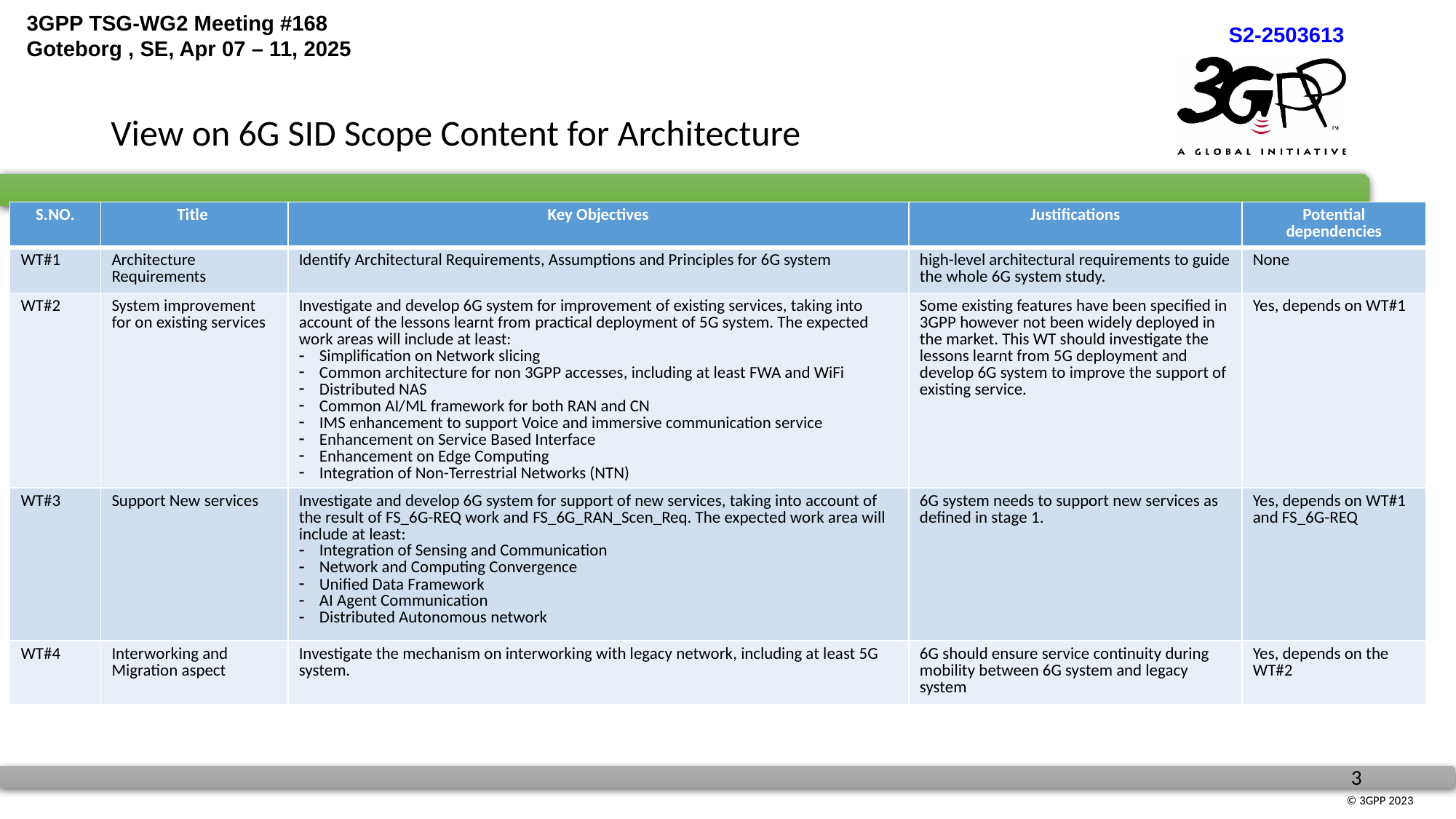

# View on 6G SID Scope Content for Architecture
| S.NO. | Title | Key Objectives | Justifications | Potential dependencies |
| --- | --- | --- | --- | --- |
| WT#1 | Architecture Requirements | Identify Architectural Requirements, Assumptions and Principles for 6G system | high-level architectural requirements to guide the whole 6G system study. | None |
| WT#2 | System improvement for on existing services | Investigate and develop 6G system for improvement of existing services, taking into account of the lessons learnt from practical deployment of 5G system. The expected work areas will include at least: Simplification on Network slicing Common architecture for non 3GPP accesses, including at least FWA and WiFi Distributed NAS Common AI/ML framework for both RAN and CN IMS enhancement to support Voice and immersive communication service Enhancement on Service Based Interface Enhancement on Edge Computing Integration of Non-Terrestrial Networks (NTN) | Some existing features have been specified in 3GPP however not been widely deployed in the market. This WT should investigate the lessons learnt from 5G deployment and develop 6G system to improve the support of existing service. | Yes, depends on WT#1 |
| WT#3 | Support New services | Investigate and develop 6G system for support of new services, taking into account of the result of FS\_6G-REQ work and FS\_6G\_RAN\_Scen\_Req. The expected work area will include at least: Integration of Sensing and Communication Network and Computing Convergence Unified Data Framework AI Agent Communication Distributed Autonomous network | 6G system needs to support new services as defined in stage 1. | Yes, depends on WT#1 and FS\_6G-REQ |
| WT#4 | Interworking and Migration aspect | Investigate the mechanism on interworking with legacy network, including at least 5G system. | 6G should ensure service continuity during mobility between 6G system and legacy system | Yes, depends on the WT#2 |